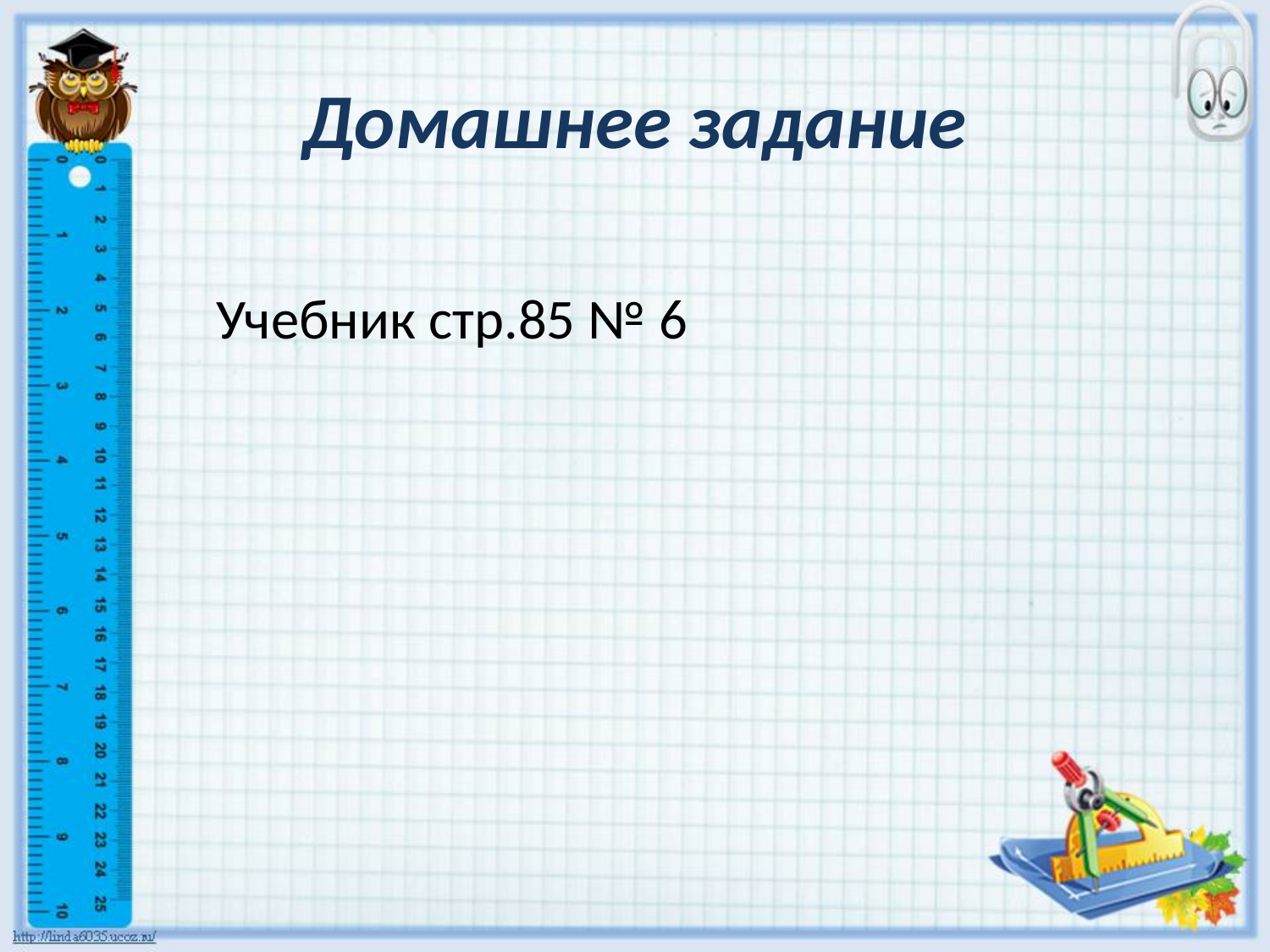

# Домашнее задание
           Учебник стр.85 № 6